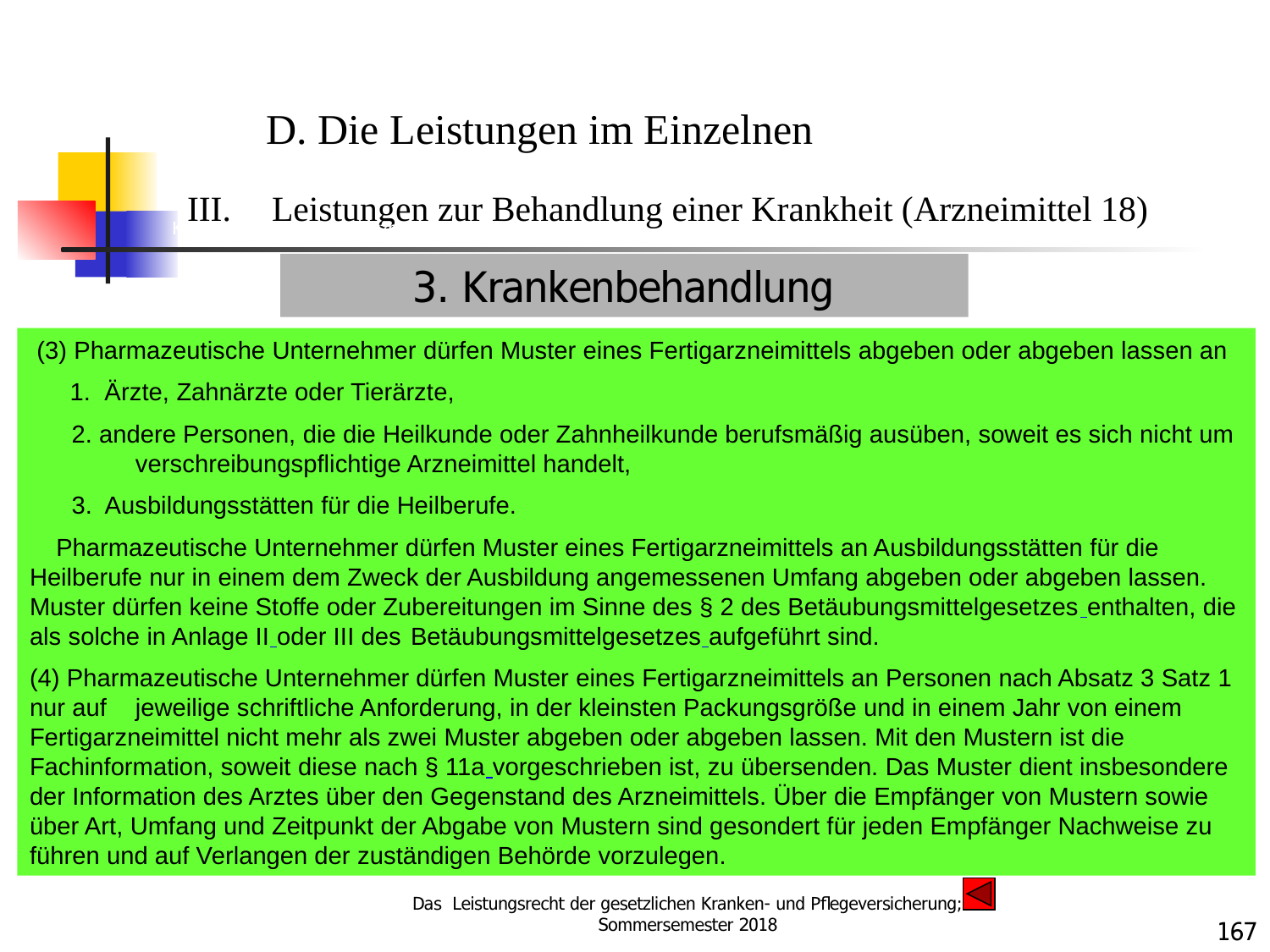

Krankenbehandlung 18 (Arzneimittel)
D. Die Leistungen im Einzelnen

Leistungen zur Behandlung einer Krankheit (Arzneimittel 18)
3. Krankenbehandlung
 (3) Pharmazeutische Unternehmer dürfen Muster eines Fertigarzneimittels abgeben oder abgeben lassen an
	  1.  Ärzte, Zahnärzte oder Tierärzte,
      2. andere Personen, die die Heilkunde oder Zahnheilkunde berufsmäßig ausüben, soweit es sich nicht um 			verschreibungspflichtige Arzneimittel handelt,
      3.  Ausbildungsstätten für die Heilberufe.
	Pharmazeutische Unternehmer dürfen Muster eines Fertigarzneimittels an Ausbildungsstätten für die Heilberufe nur in einem dem Zweck der Ausbildung angemessenen Umfang abgeben oder abgeben lassen. Muster dürfen keine Stoffe oder Zubereitungen im Sinne des § 2 des Betäubungsmittelgesetzes enthalten, die als solche in Anlage II oder III des 	Betäubungsmittelgesetzes aufgeführt sind.
(4) Pharmazeutische Unternehmer dürfen Muster eines Fertigarzneimittels an Personen nach Absatz 3 Satz 1 nur auf 	jeweilige schriftliche Anforderung, in der kleinsten Packungsgröße und in einem Jahr von einem Fertigarzneimittel nicht mehr als zwei Muster abgeben oder abgeben lassen. Mit den Mustern ist die Fachinformation, soweit diese nach § 11a vorgeschrieben ist, zu übersenden. Das Muster dient insbesondere der Information des Arztes über den Gegenstand des Arzneimittels. Über die Empfänger von Mustern sowie über Art, Umfang und Zeitpunkt der Abgabe von Mustern sind gesondert für jeden Empfänger Nachweise zu führen und auf Verlangen der zuständigen Behörde vorzulegen.
Krankheit
Das  Leistungsrecht der gesetzlichen Kranken- und Pflegeversicherung; Sommersemester 2018

167